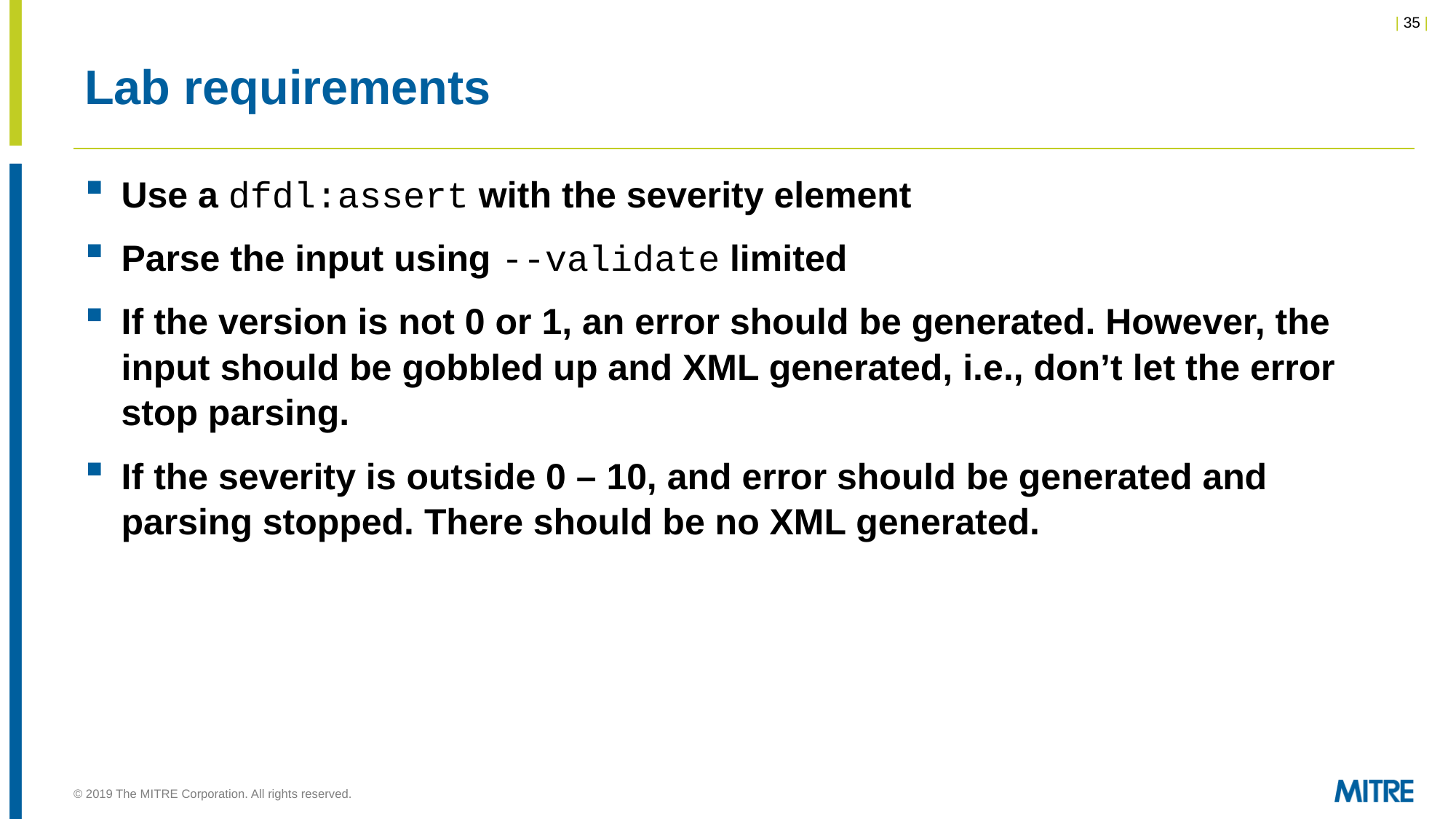

# Lab requirements
Use a dfdl:assert with the severity element
Parse the input using --validate limited
If the version is not 0 or 1, an error should be generated. However, the input should be gobbled up and XML generated, i.e., don’t let the error stop parsing.
If the severity is outside 0 – 10, and error should be generated and parsing stopped. There should be no XML generated.
© 2019 The MITRE Corporation. All rights reserved.